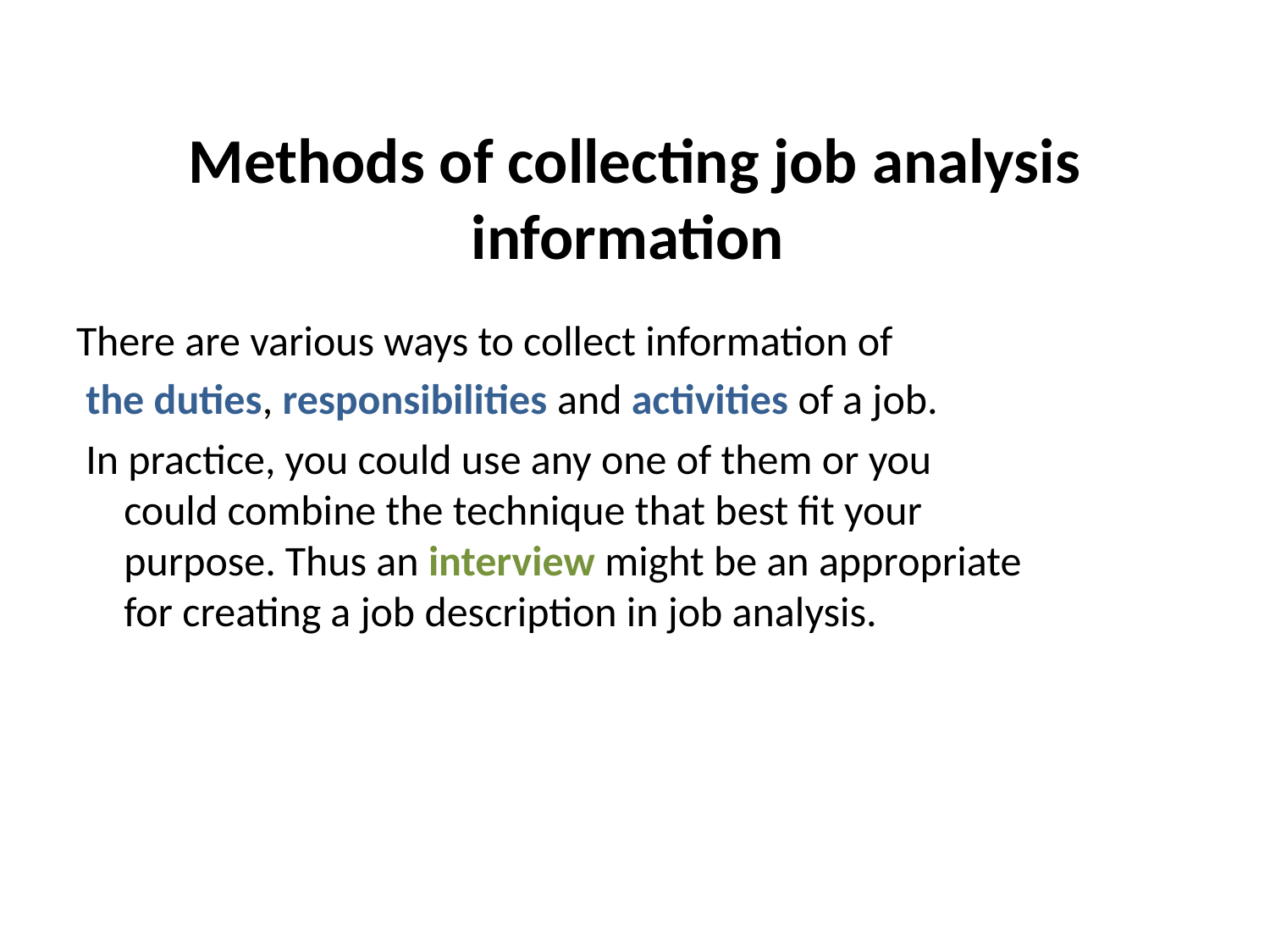

# Methods of collecting job analysis information
There are various ways to collect information of
 the duties, responsibilities and activities of a job.
 In practice, you could use any one of them or you could combine the technique that best fit your purpose. Thus an interview might be an appropriate for creating a job description in job analysis.